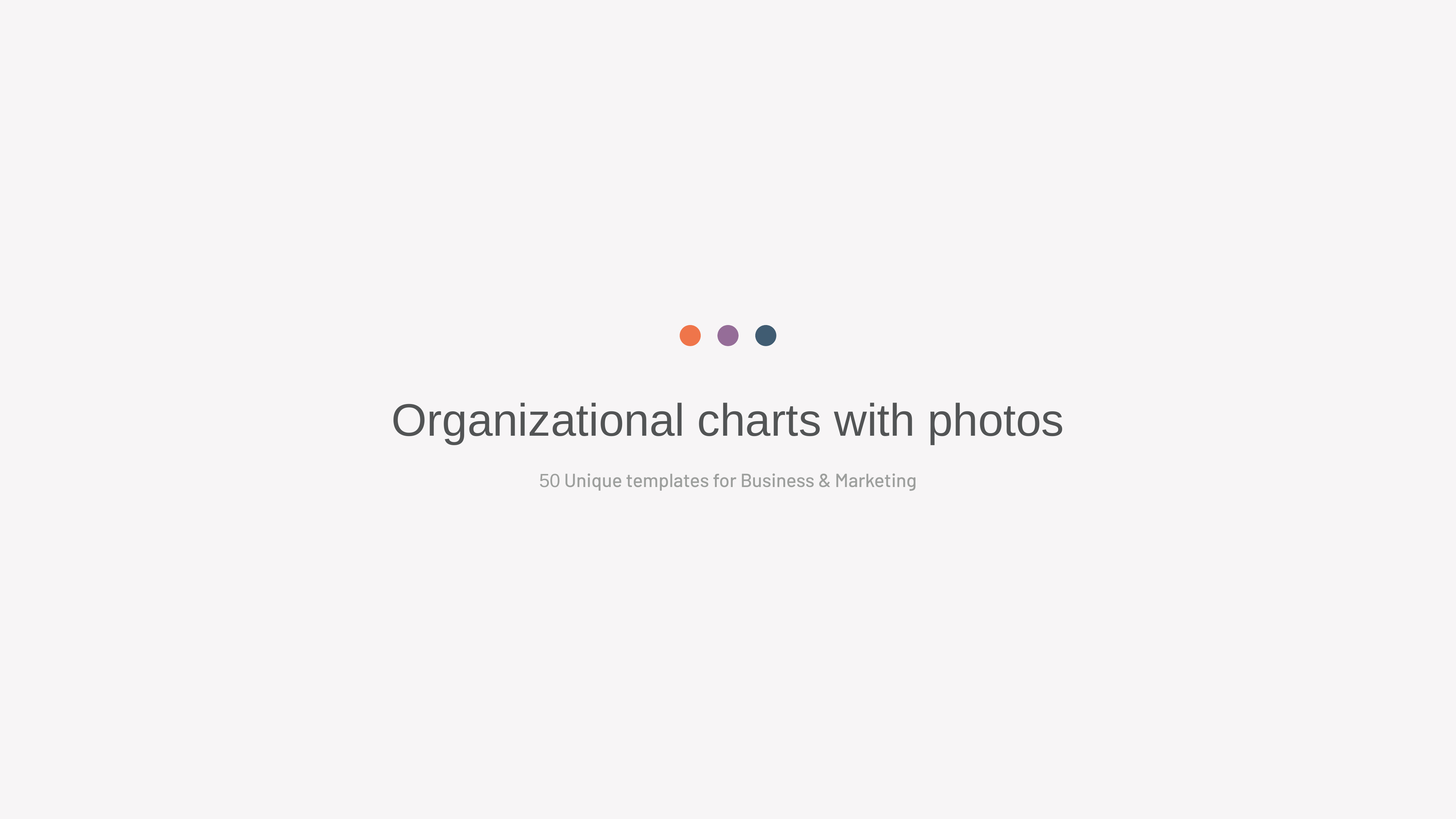

Organizational charts with photos
50 Unique templates for Business & Marketing